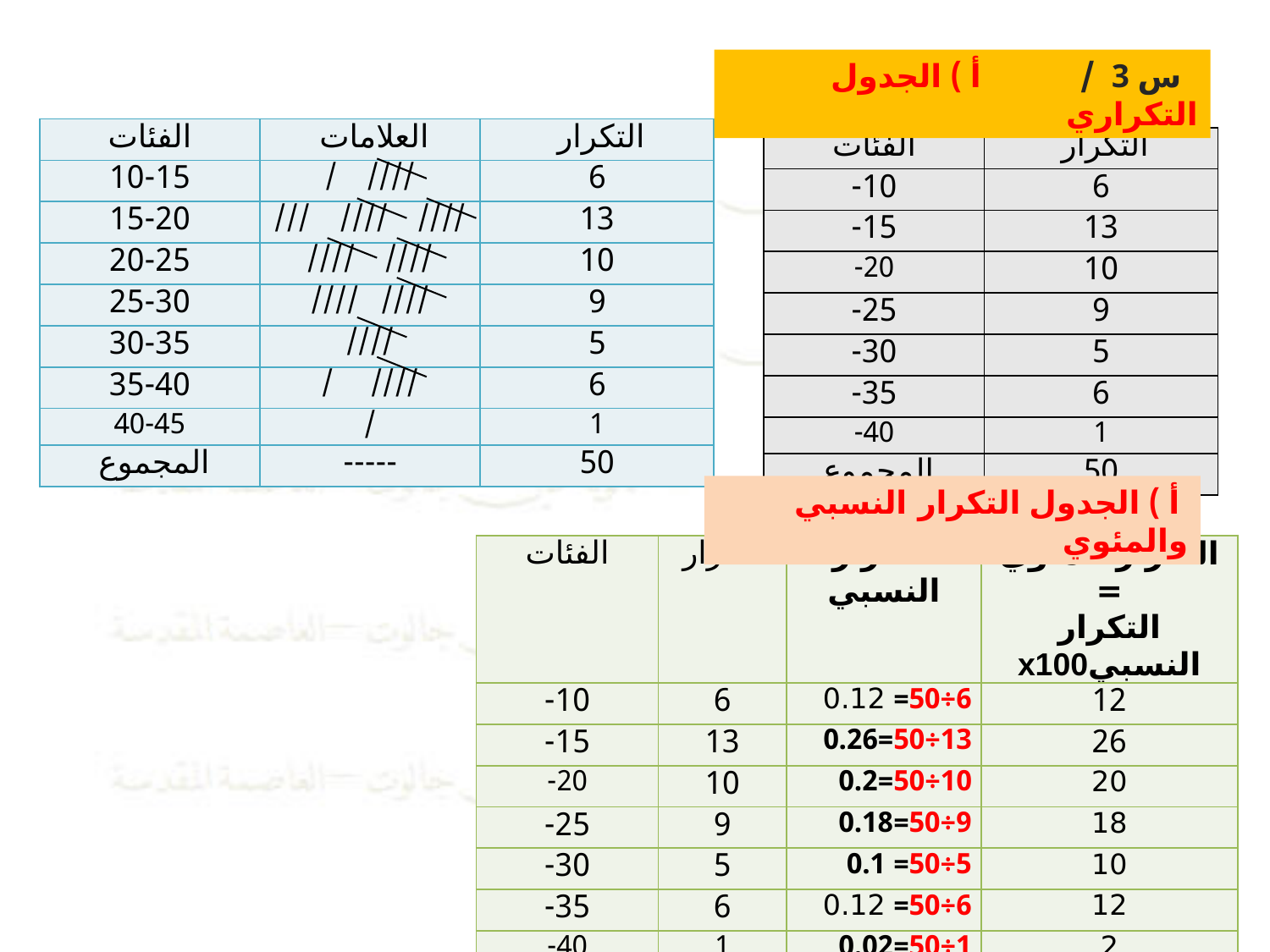

س 3  /            أ ) الجدول التكراري
| الفئات | العلامات | التكرار |
| --- | --- | --- |
| 10-15 | //// / | 6 |
| 15-20 | //// //// /// | 13 |
| 20-25 | //// //// | 10 |
| 25-30 | //// //// | 9 |
| 30-35 | //// | 5 |
| 35-40 | //// / | 6 |
| 40-45 | / | 1 |
| المجموع | ----- | 50 |
| الفئات | التكرار |
| --- | --- |
| 10- | 6 |
| 15- | 13 |
| 20- | 10 |
| 25- | 9 |
| 30- | 5 |
| 35- | 6 |
| 40- | 1 |
| المجموع | 50 |
 أ ) الجدول التكرار النسبي والمئوي
| الفئات | التكرار | التكرار النسبي | التكرار المئوي = التكرار النسبيx100 |
| --- | --- | --- | --- |
| 10- | 6 | 6÷50= 0.12 | 12 |
| 15- | 13 | 13÷50=0.26 | 26 |
| 20- | 10 | 10÷50=0.2 | 20 |
| 25- | 9 | 9÷50=0.18 | 18 |
| 30- | 5 | 5÷50= 0.1 | 10 |
| 35- | 6 | 6÷50= 0.12 | 12 |
| 40- | 1 | 1÷50=0.02 | 2 |
| المجموع | 50 | 1 | 100 |